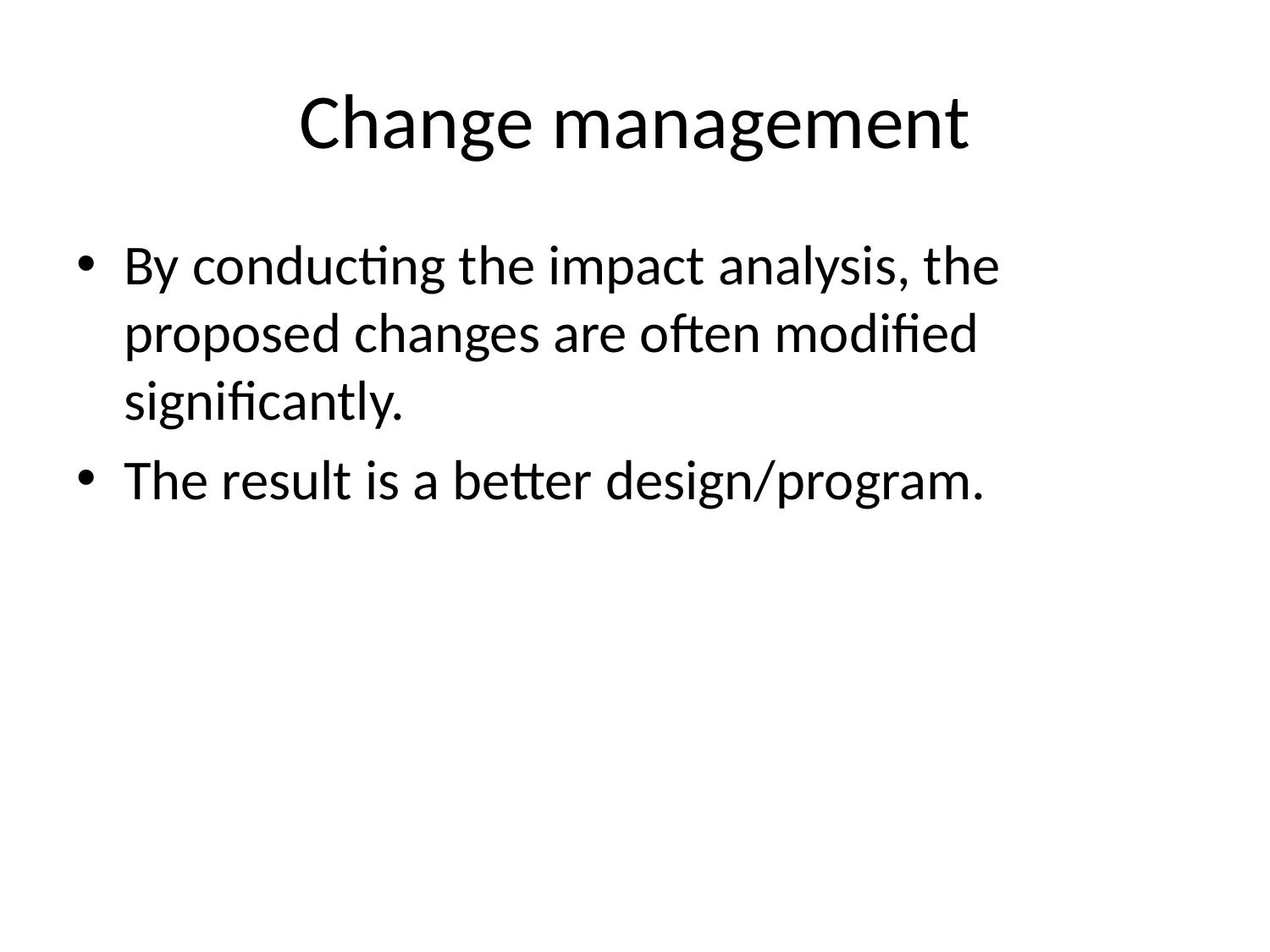

# Change management
By conducting the impact analysis, the proposed changes are often modified significantly.
The result is a better design/program.